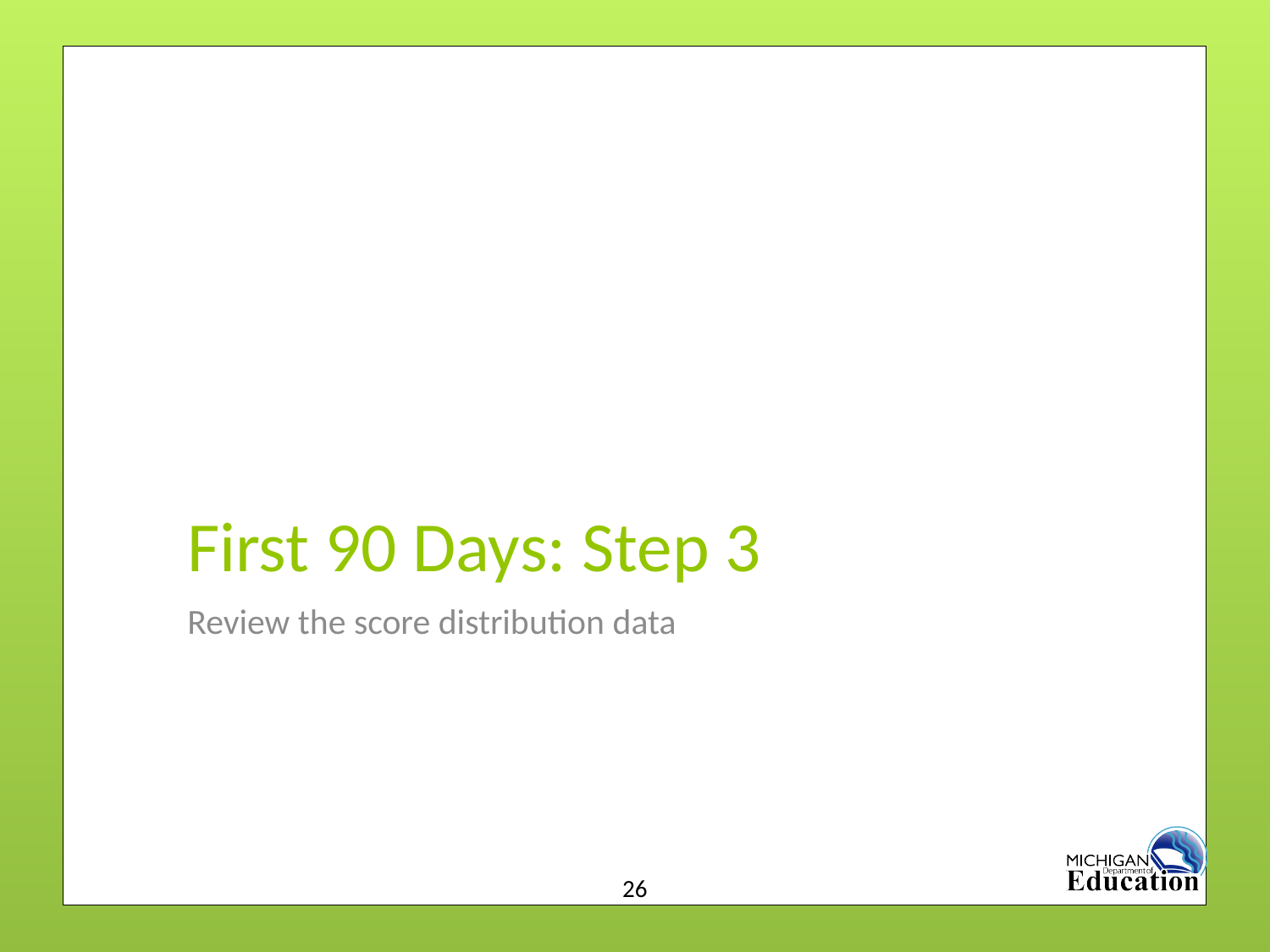

# First 90 Days: Step 3
Review the score distribution data